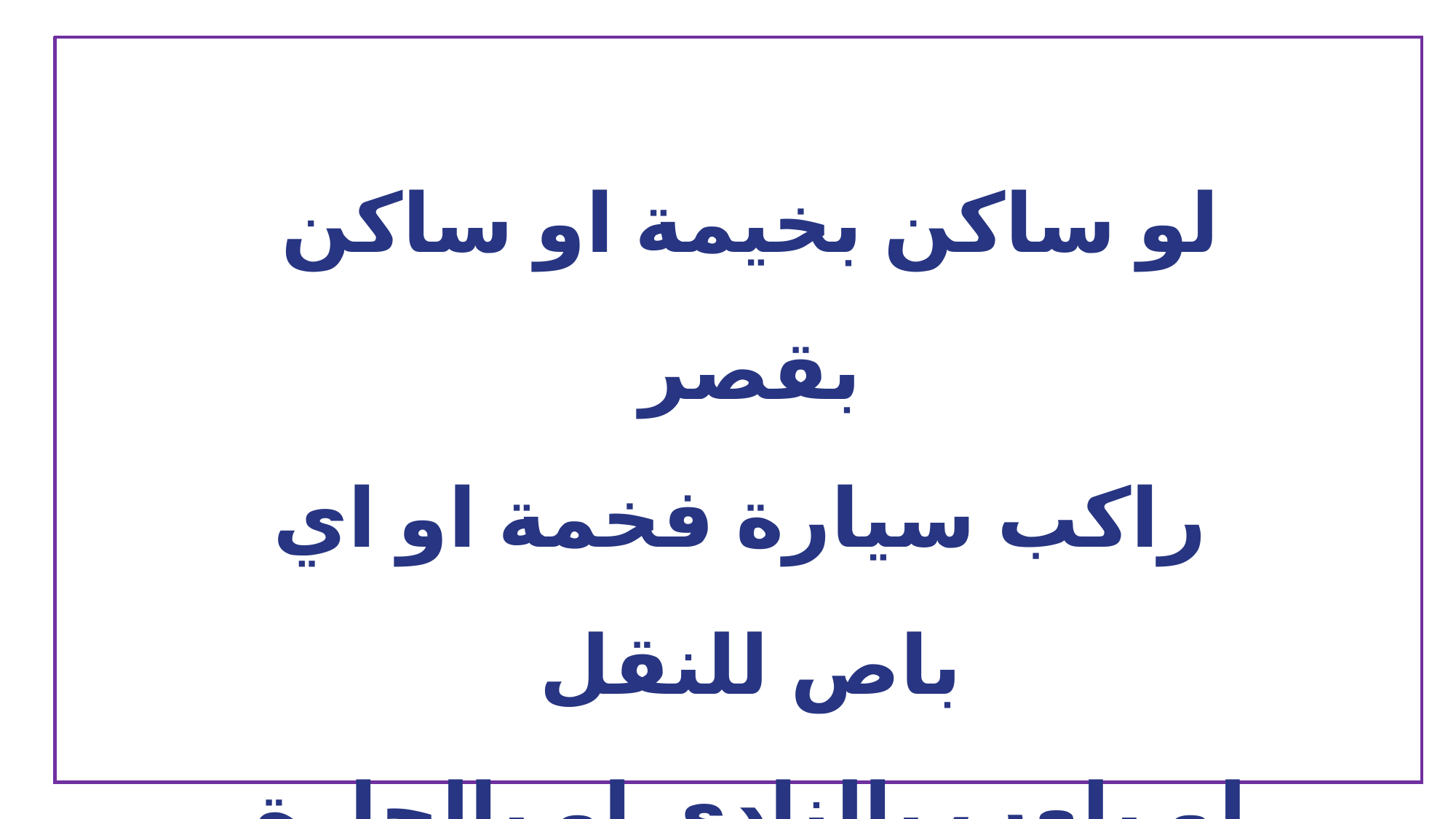

لو ساكن بخيمة او ساكن بقصر
 راكب سيارة فخمة او اي باص للنقل
لو بلعب بالنادي او بالحارة مع اصحابي كلنا عنده واحد ما حد احسن من التاني